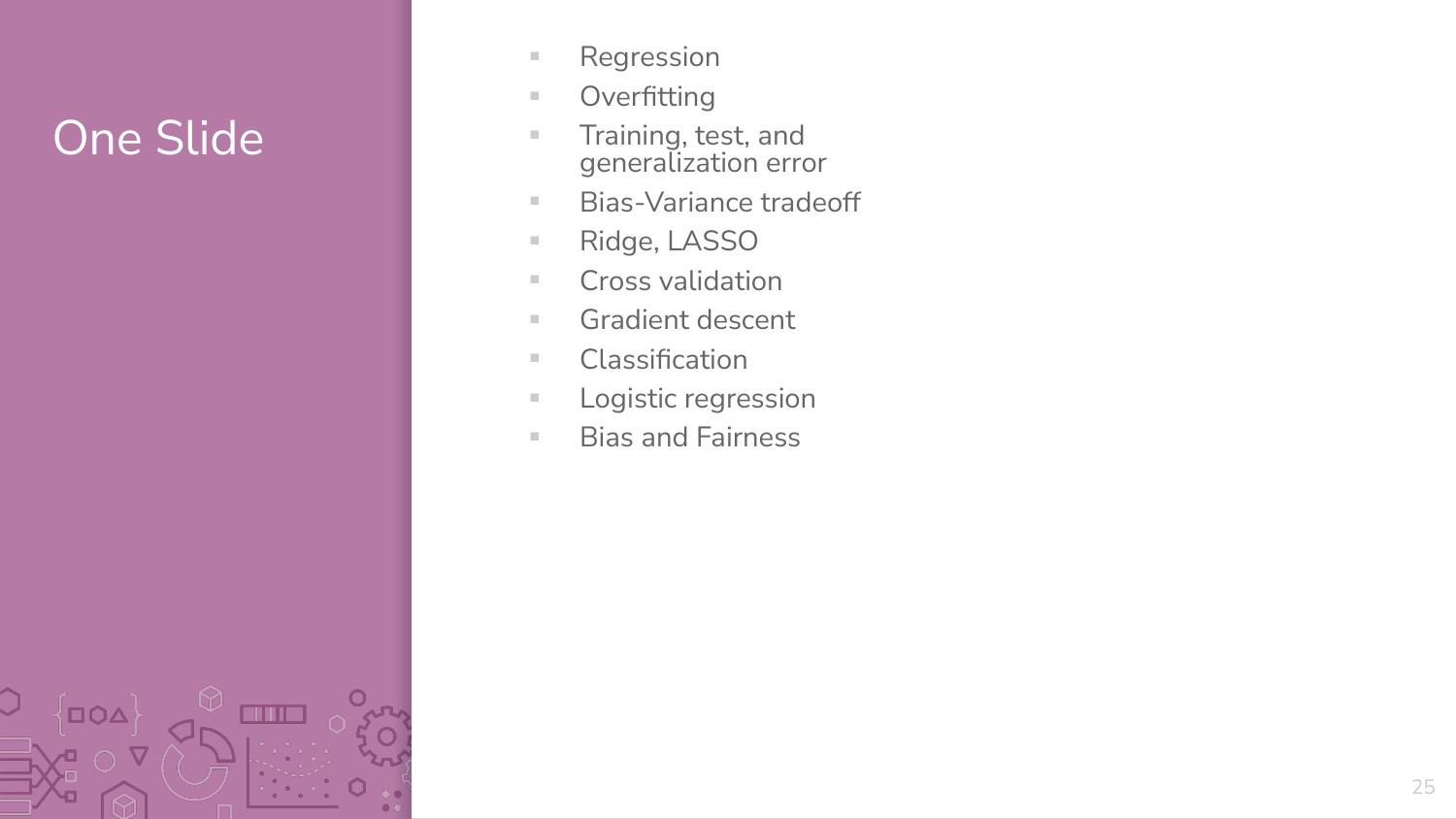

Regression
Overfitting
Training, test, and generalization error
Bias-Variance tradeoff
Ridge, LASSO
Cross validation
Gradient descent
Classification
Logistic regression
Bias and Fairness
# One Slide
25